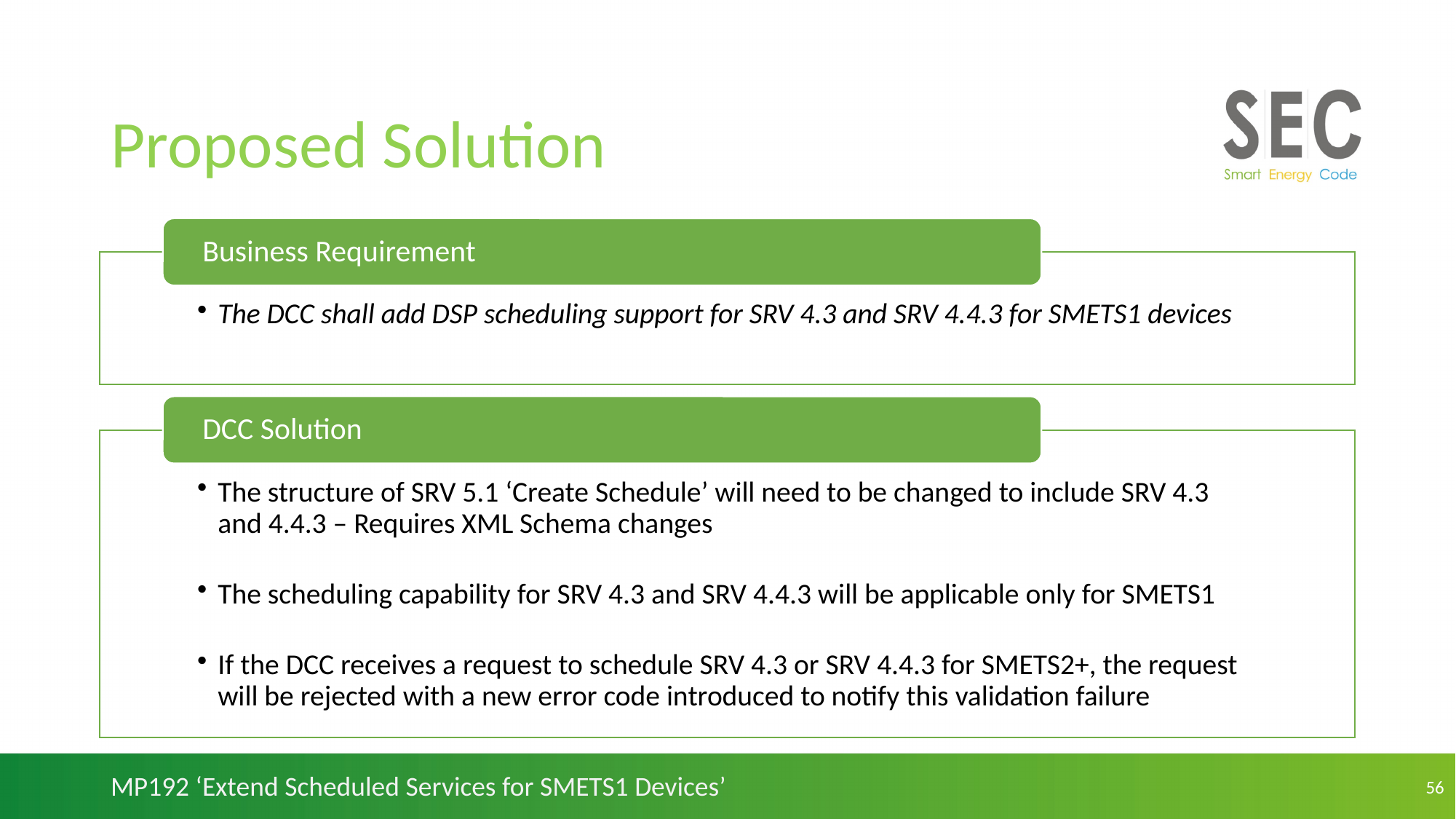

# Proposed Solution
The DCC shall add DSP scheduling support for SRV 4.3 and SRV 4.4.3 for SMETS1 devices

Business Requirement
The structure of SRV 5.1 ‘Create Schedule’ will need to be changed to include SRV 4.3 and 4.4.3 – Requires XML Schema changes

The scheduling capability for SRV 4.3 and SRV 4.4.3 will be applicable only for SMETS1

If the DCC receives a request to schedule SRV 4.3 or SRV 4.4.3 for SMETS2+, the request will be rejected with a new error code introduced to notify this validation failure
DCC Solution
MP192 ‘Extend Scheduled Services for SMETS1 Devices’
56